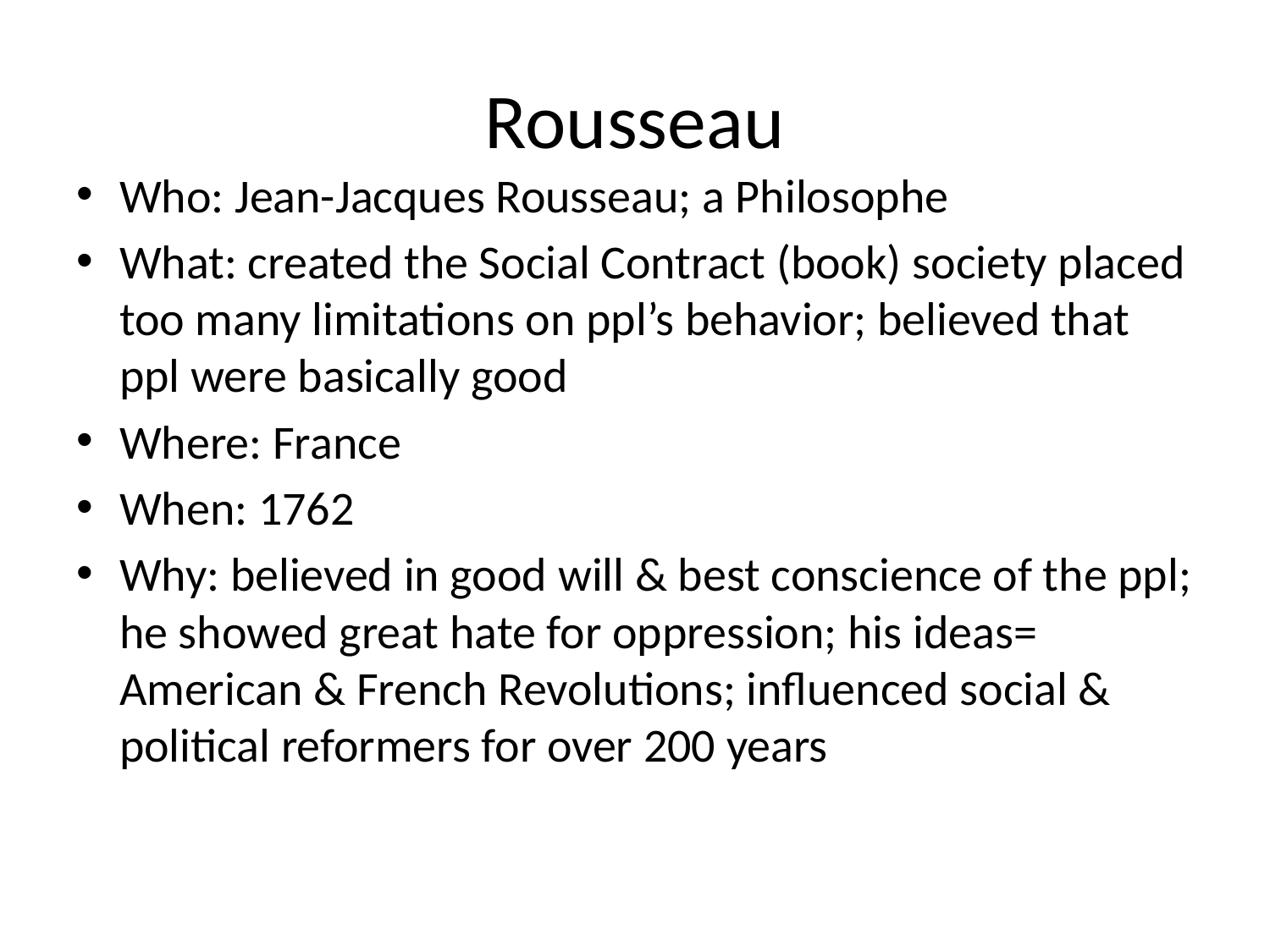

# Rousseau
Who: Jean-Jacques Rousseau; a Philosophe
What: created the Social Contract (book) society placed too many limitations on ppl’s behavior; believed that ppl were basically good
Where: France
When: 1762
Why: believed in good will & best conscience of the ppl; he showed great hate for oppression; his ideas= American & French Revolutions; influenced social & political reformers for over 200 years